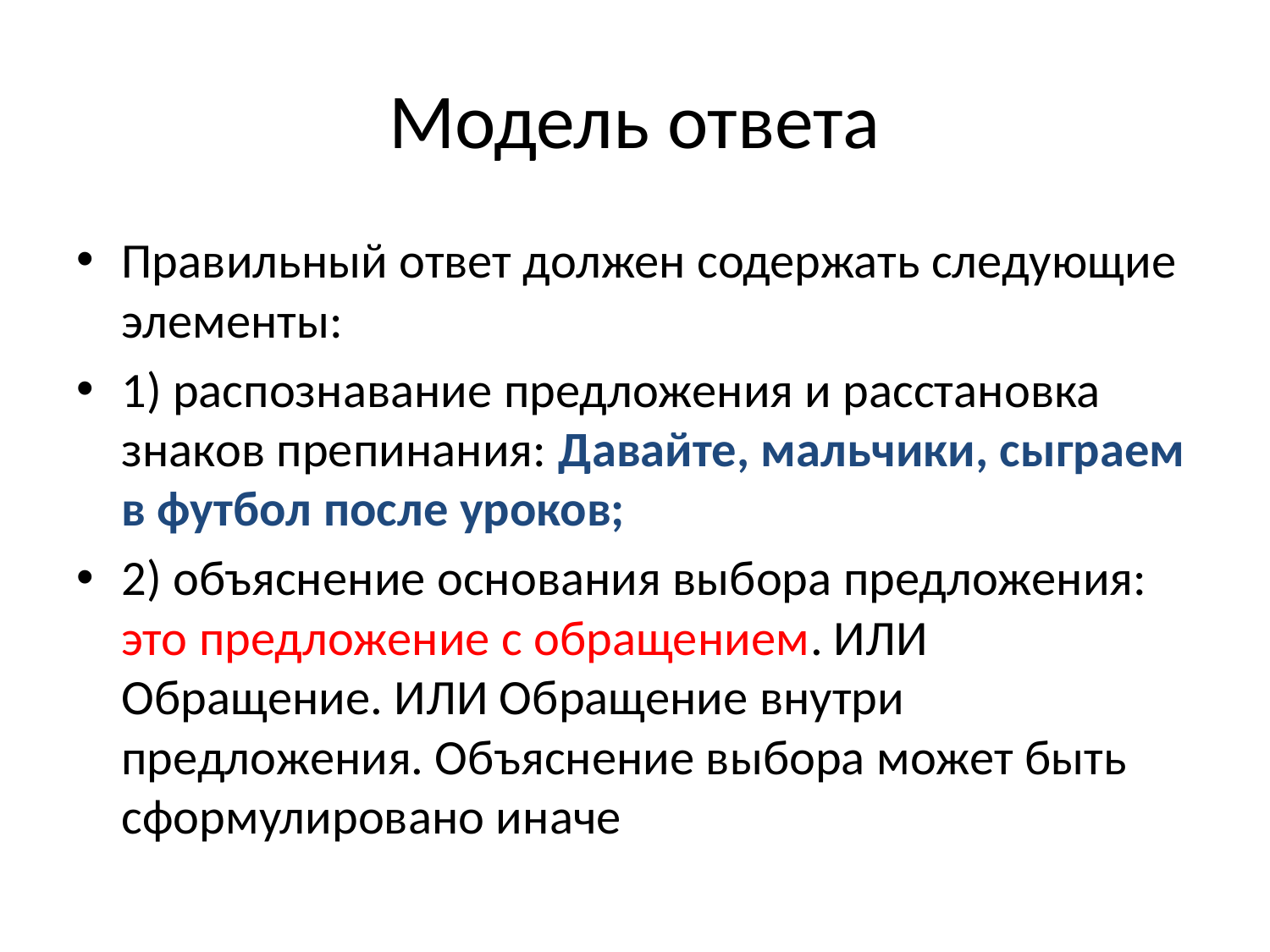

# Модель ответа
Правильный ответ должен содержать следующие элементы:
1) распознавание предложения и расстановка знаков препинания: Давайте, мальчики, сыграем в футбол после уроков;
2) объяснение основания выбора предложения: это предложение с обращением. ИЛИ Обращение. ИЛИ Обращение внутри предложения. Объяснение выбора может быть сформулировано иначе